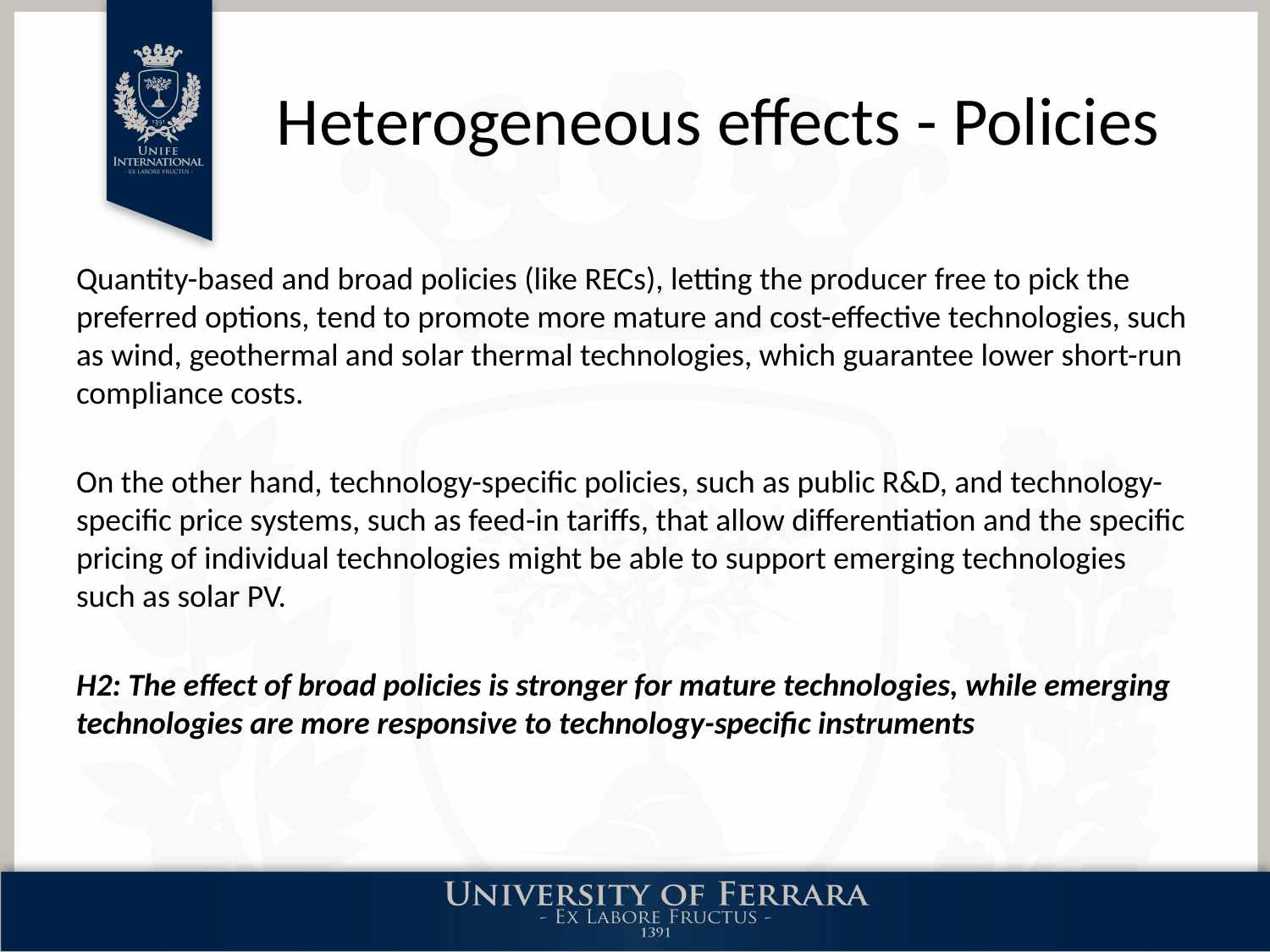

# Heterogeneous effects - Policies
Quantity-based and broad policies (like RECs), letting the producer free to pick the preferred options, tend to promote more mature and cost-effective technologies, such as wind, geothermal and solar thermal technologies, which guarantee lower short-run compliance costs.

On the other hand, technology-specific policies, such as public R&D, and technology-specific price systems, such as feed-in tariffs, that allow differentiation and the specific pricing of individual technologies might be able to support emerging technologies such as solar PV.

H2: The effect of broad policies is stronger for mature technologies, while emerging technologies are more responsive to technology-specific instruments